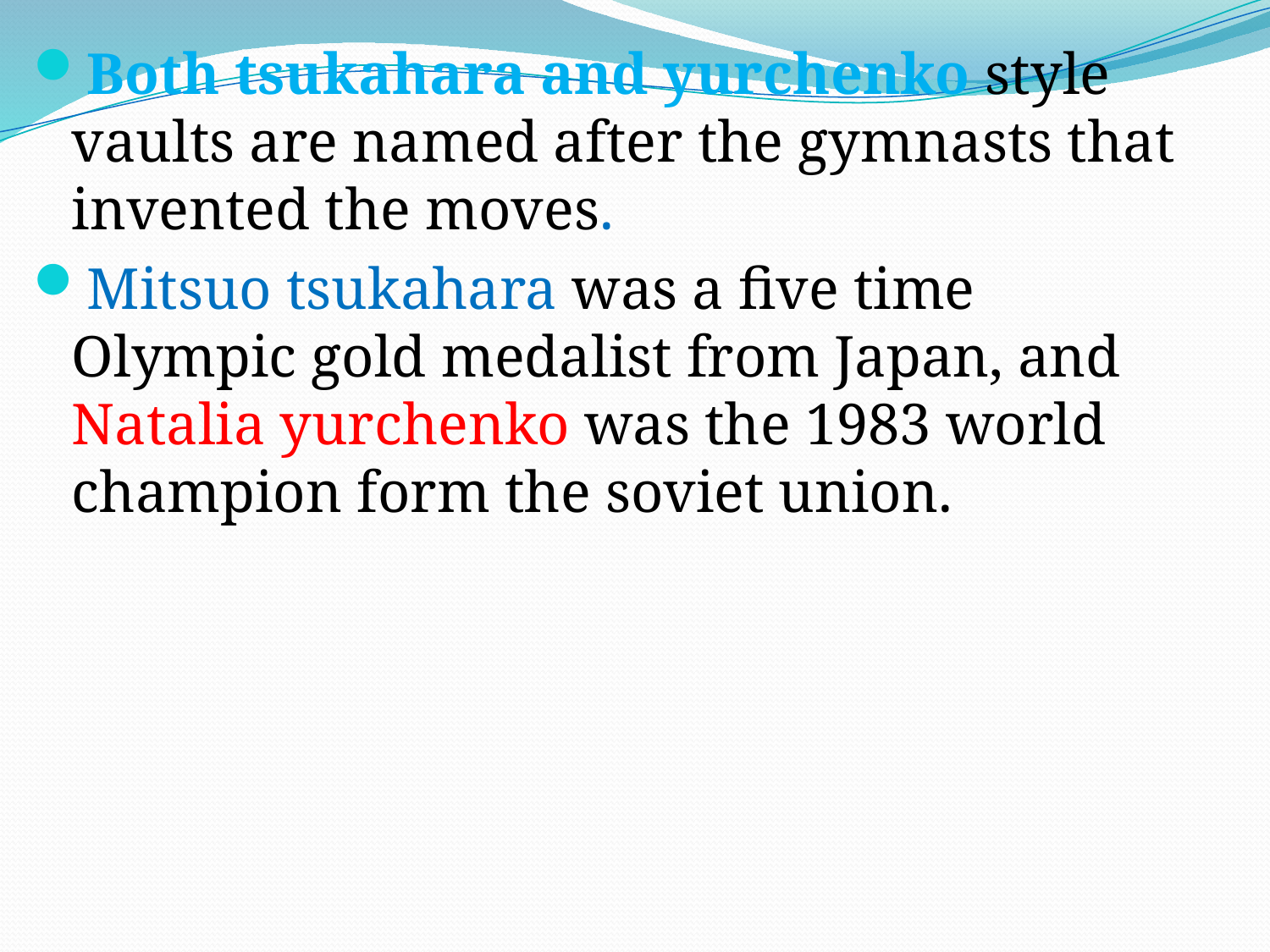

Both tsukahara and yurchenko style vaults are named after the gymnasts that invented the moves.
Mitsuo tsukahara was a five time Olympic gold medalist from Japan, and Natalia yurchenko was the 1983 world champion form the soviet union.